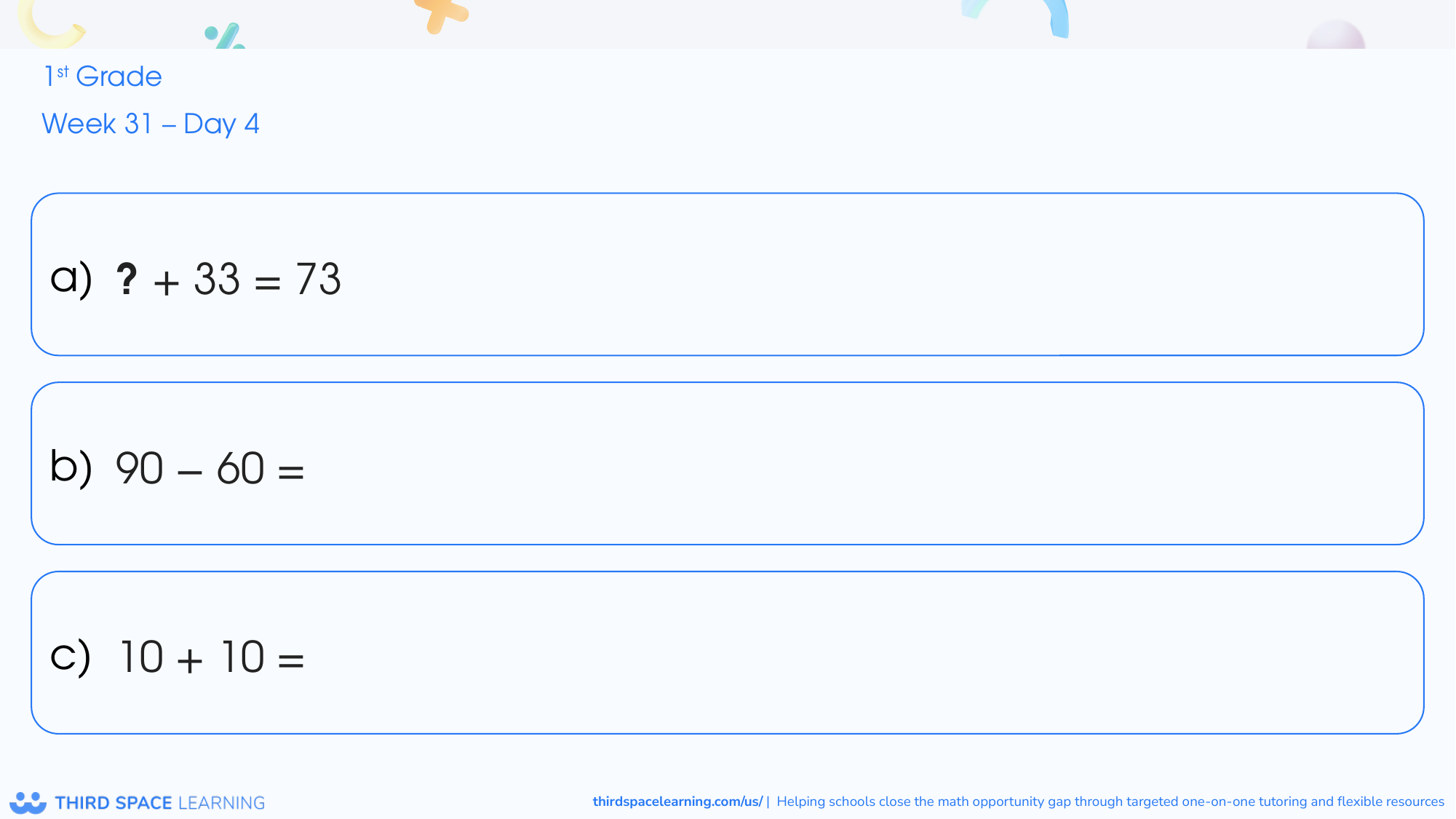

1st Grade
Week 31 – Day 4
? + 33 = 73
90 − 60 =
10 + 10 =